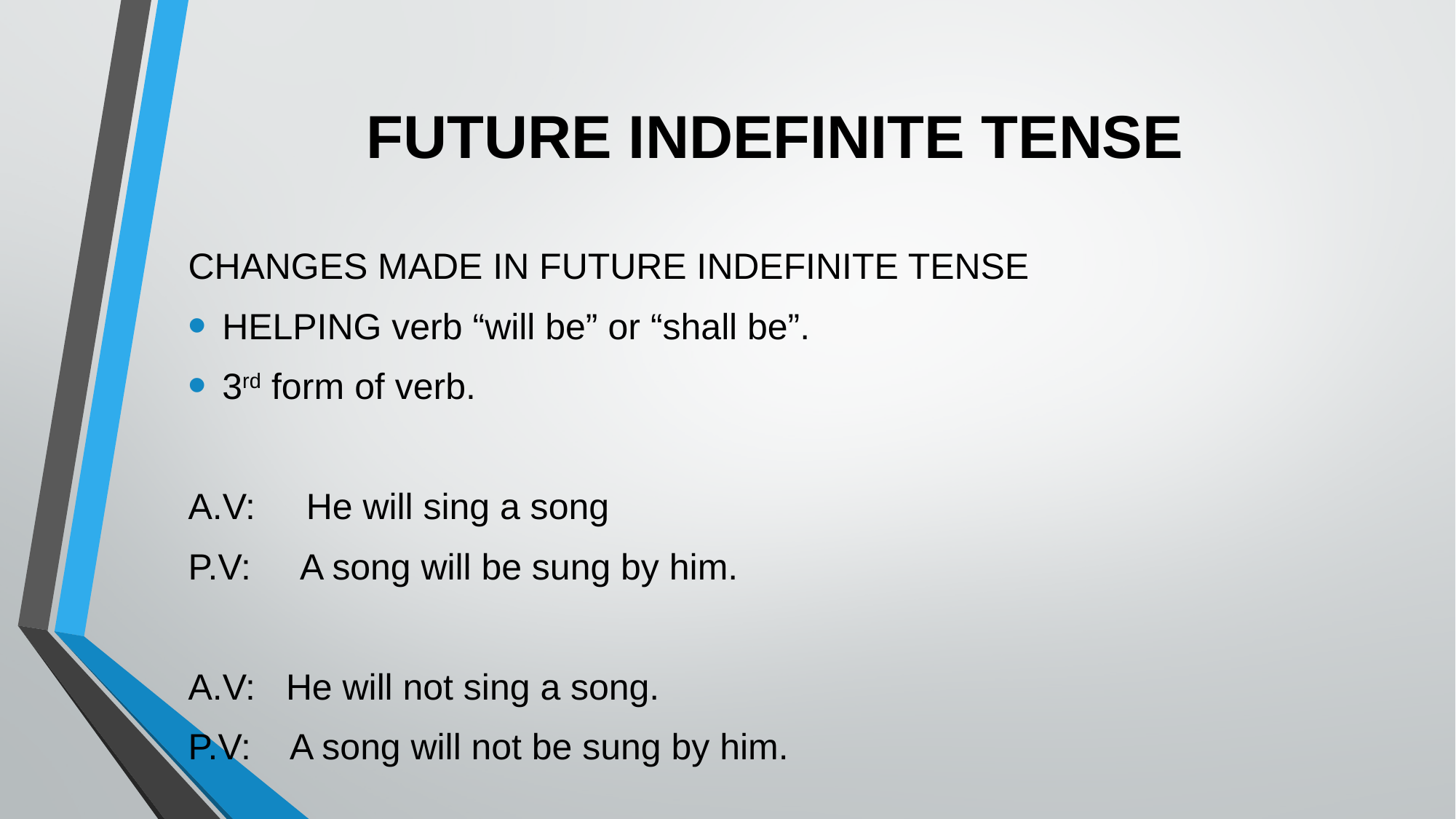

# FUTURE INDEFINITE TENSE
CHANGES MADE IN FUTURE INDEFINITE TENSE
HELPING verb “will be” or “shall be”.
3rd form of verb.

A.V:     He will sing a song
P.V:     A song will be sung by him.

A.V:   He will not sing a song.
P.V:    A song will not be sung by him.